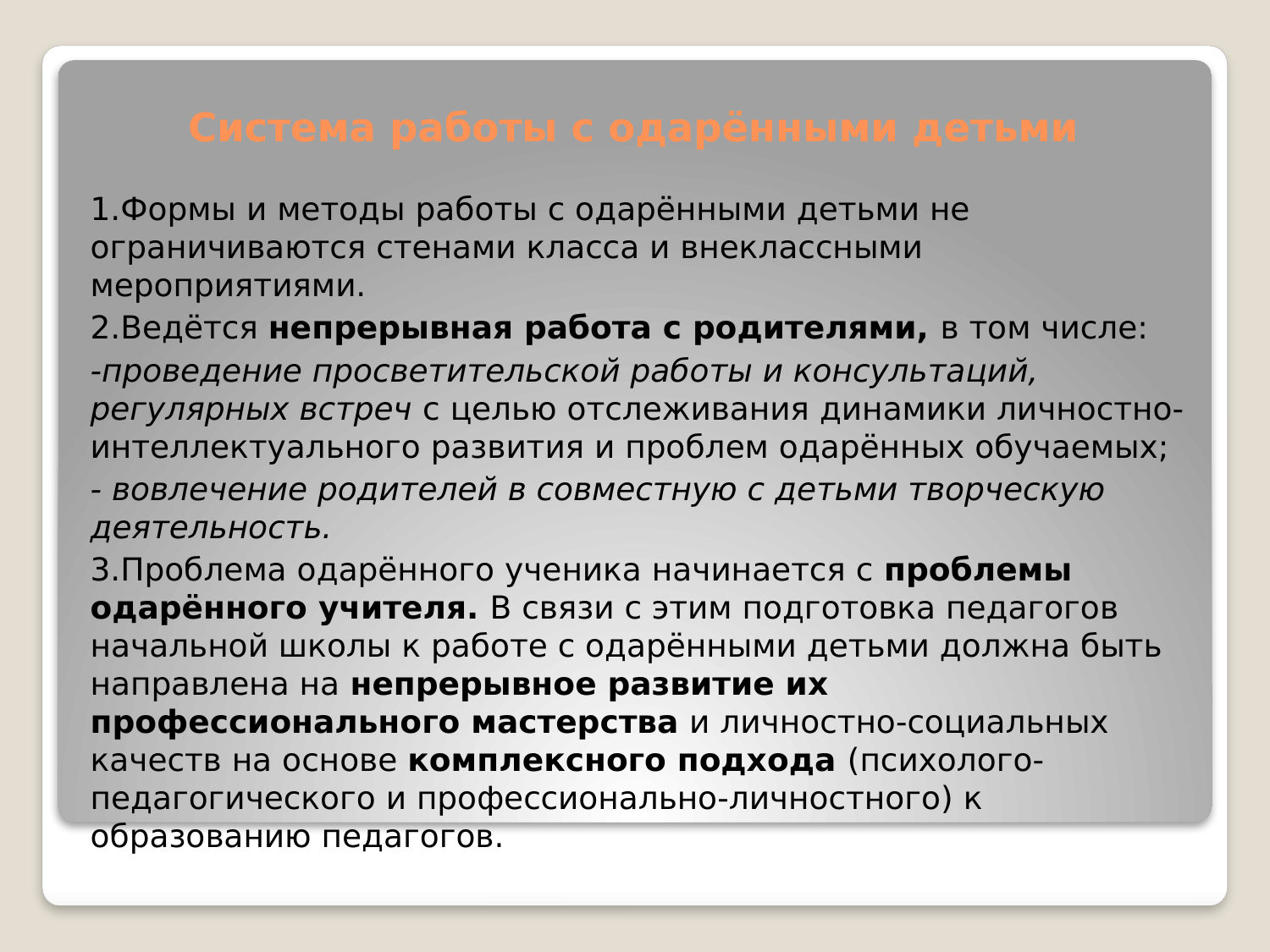

# Система работы с одарёнными детьми
1.Формы и методы работы с одарёнными детьми не ограничиваются стенами класса и внеклассными мероприятиями.
2.Ведётся непрерывная работа с родителями, в том числе:
-проведение просветительской работы и консультаций, регулярных встреч с целью отслеживания динамики личностно-интеллектуального развития и проблем одарённых обучаемых;
- вовлечение родителей в совместную с детьми творческую деятельность.
3.Проблема одарённого ученика начинается с проблемы одарённого учителя. В связи с этим подготовка педагогов начальной школы к работе с одарёнными детьми должна быть направлена на непрерывное развитие их профессионального мастерства и личностно-социальных качеств на основе комплексного подхода (психолого-педагогического и профессионально-личностного) к образованию педагогов.